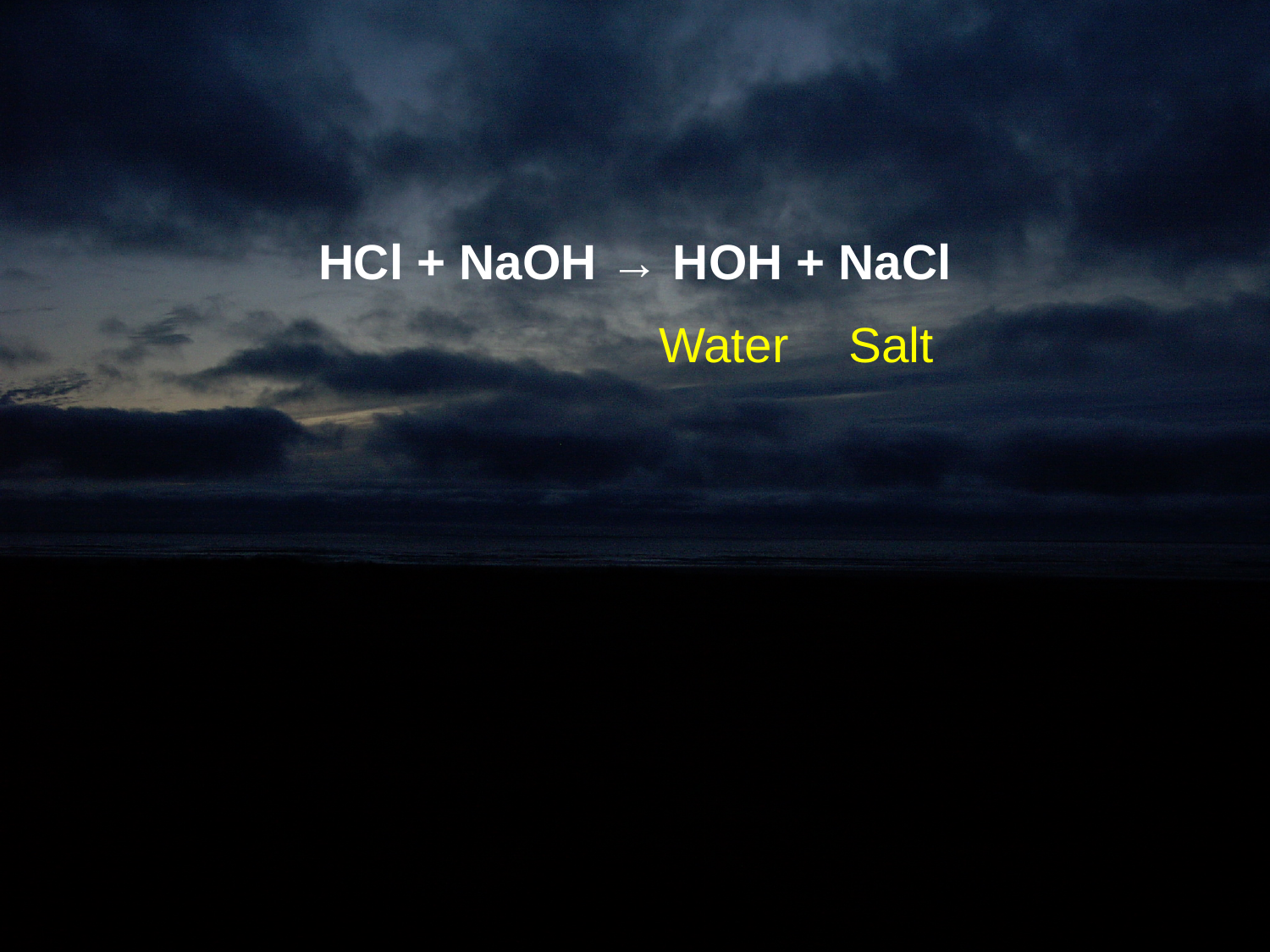

HCl + NaOH → HOH + NaCl
Water
Salt